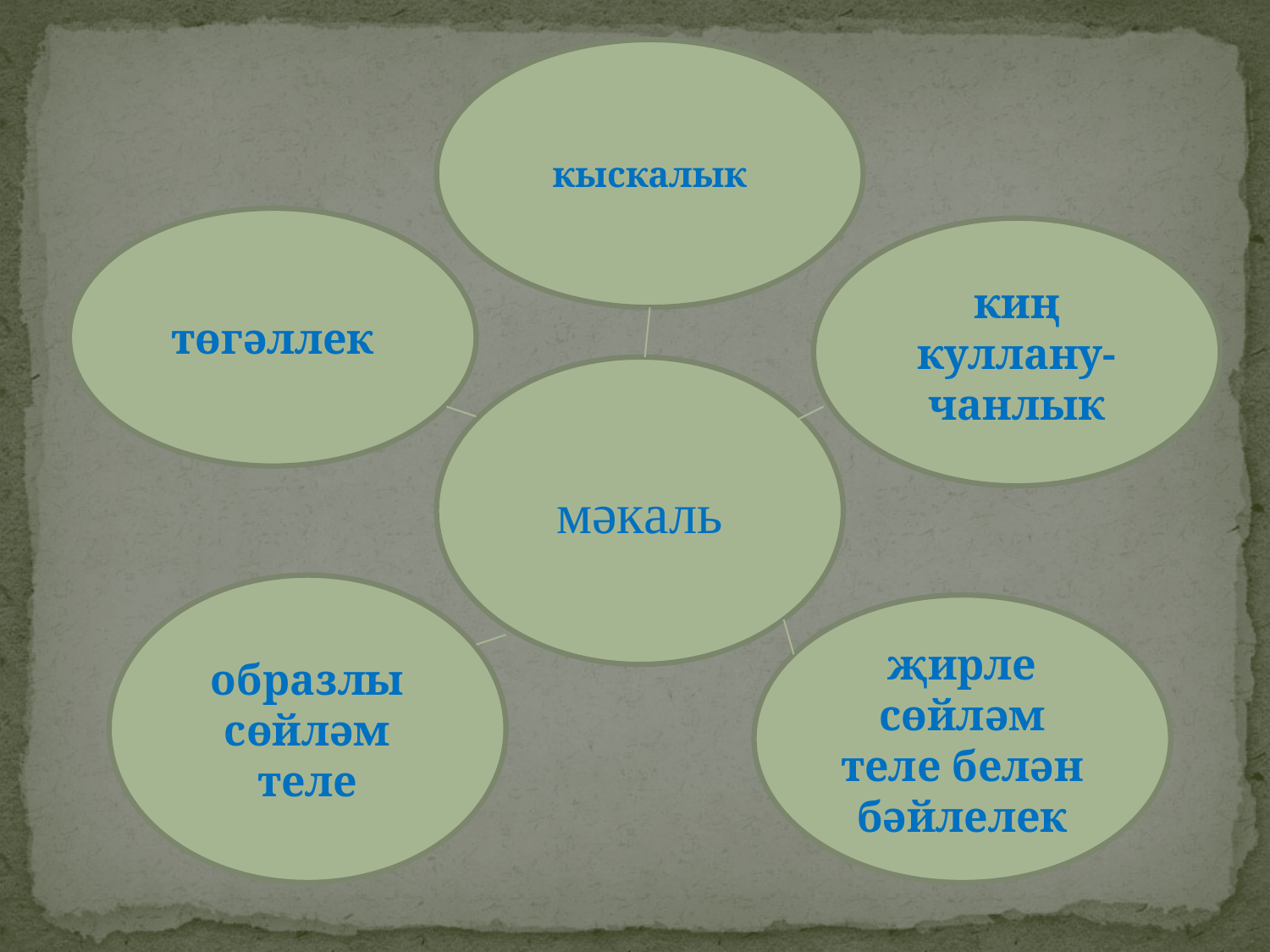

кыскалык
төгәллек
киң куллану-чанлык
мәкаль
образлы сөйләм теле
җирле сөйләм теле белән бәйлелек